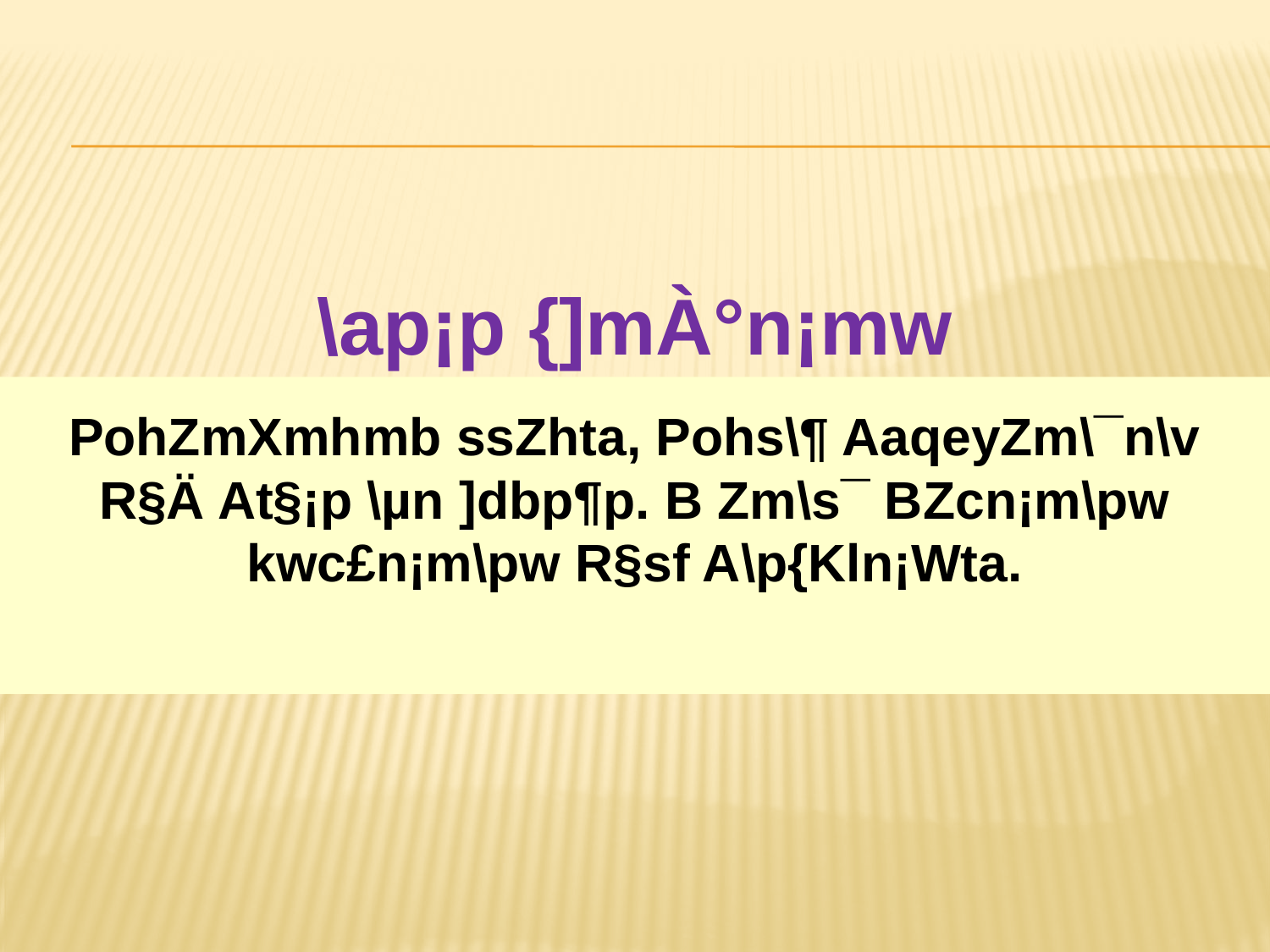

\ap¡p {]mÀ°n¡mw

PohZmXmhmb ssZhta, Pohs\¶ AaqeyZm\¯n\v
R§Ä At§¡p \µn ]dbp¶p. B Zm\s¯ BZcn¡m\pw kwc£n¡m\pw R§sf A\p{Kln¡Wta.